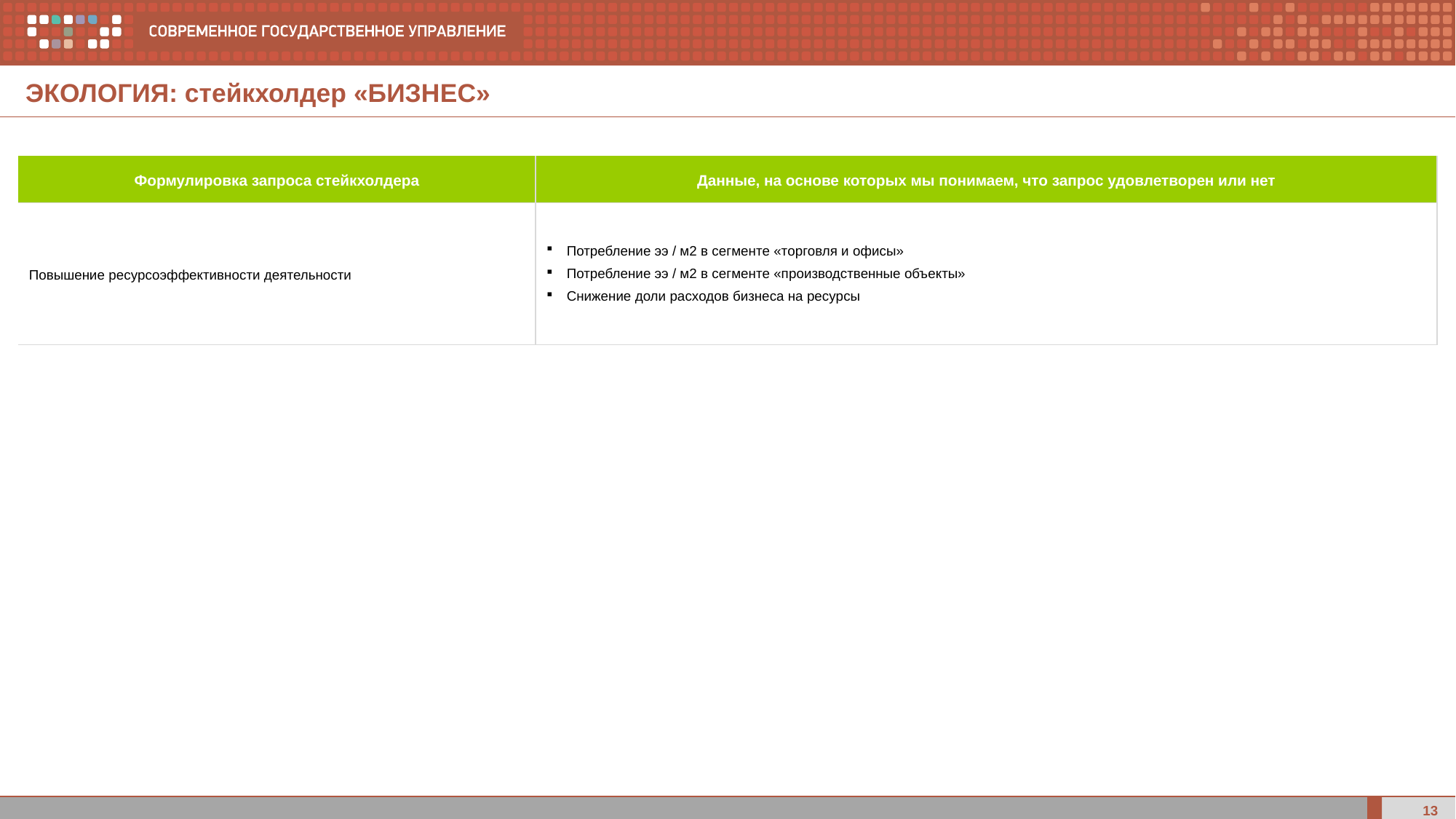

ЭКОЛОГИЯ: стейкхолдер «БИЗНЕС»
| Формулировка запроса стейкхолдера | Данные, на основе которых мы понимаем, что запрос удовлетворен или нет |
| --- | --- |
| Повышение ресурсоэффективности деятельности | Потребление ээ / м2 в сегменте «торговля и офисы» Потребление ээ / м2 в сегменте «производственные объекты» Снижение доли расходов бизнеса на ресурсы |